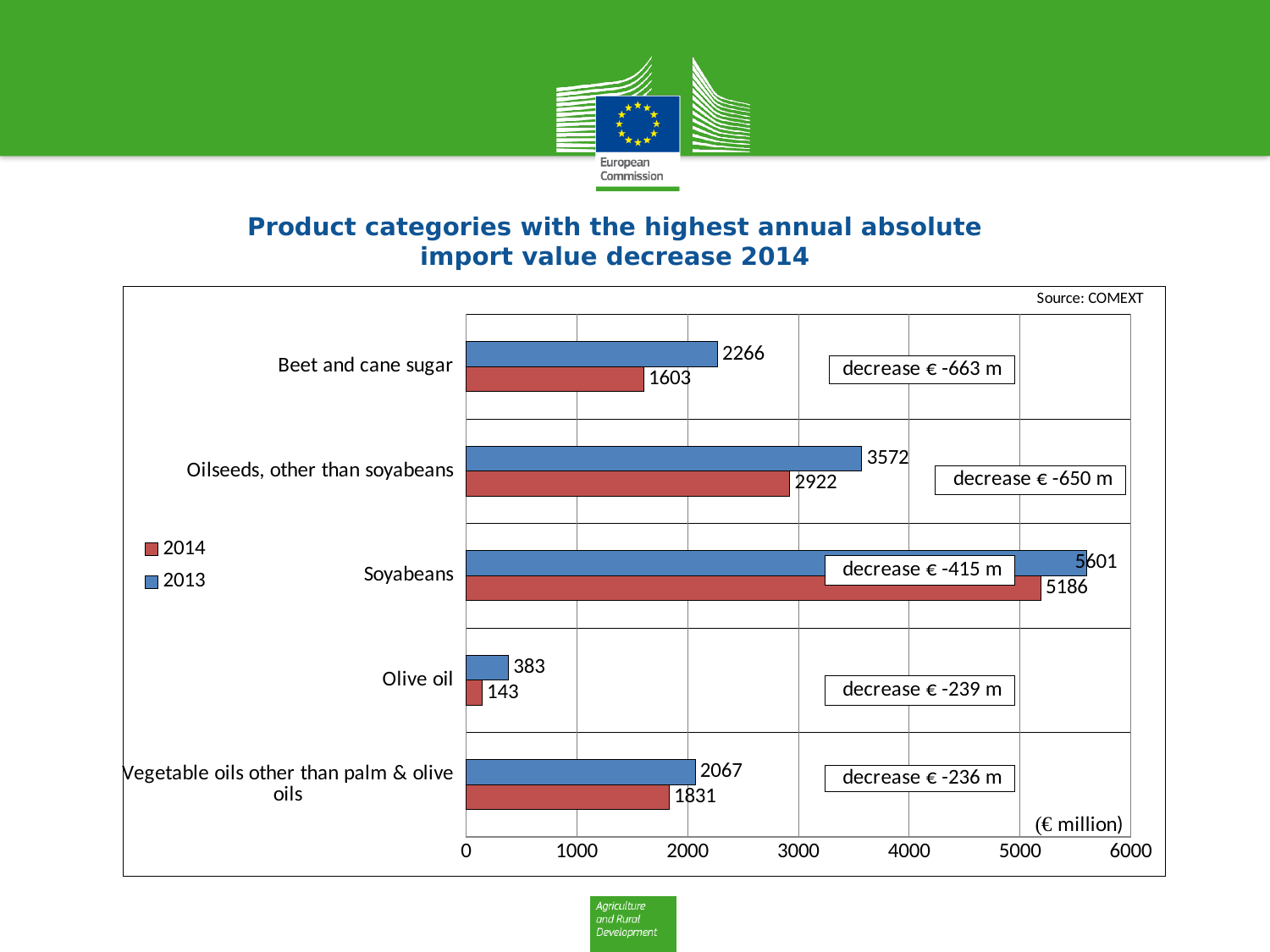

Product categories with the highest annual absolute import value decrease 2014

### Chart

| Category |  |  |
|---|---|---|
| Beet and cane sugar | 2266.4195999999997 | 1603.4435 |
| Oilseeds, other than soyabeans | 3571.595619999999 | 2922.0045299999992 |
| Soyabeans | 5601.4547 | 5186.13963 |
| Olive oil | 382.7144 | 143.37216999999998 |
| Vegetable oils other than palm & olive oils | 2066.92456 | 1830.6549 |